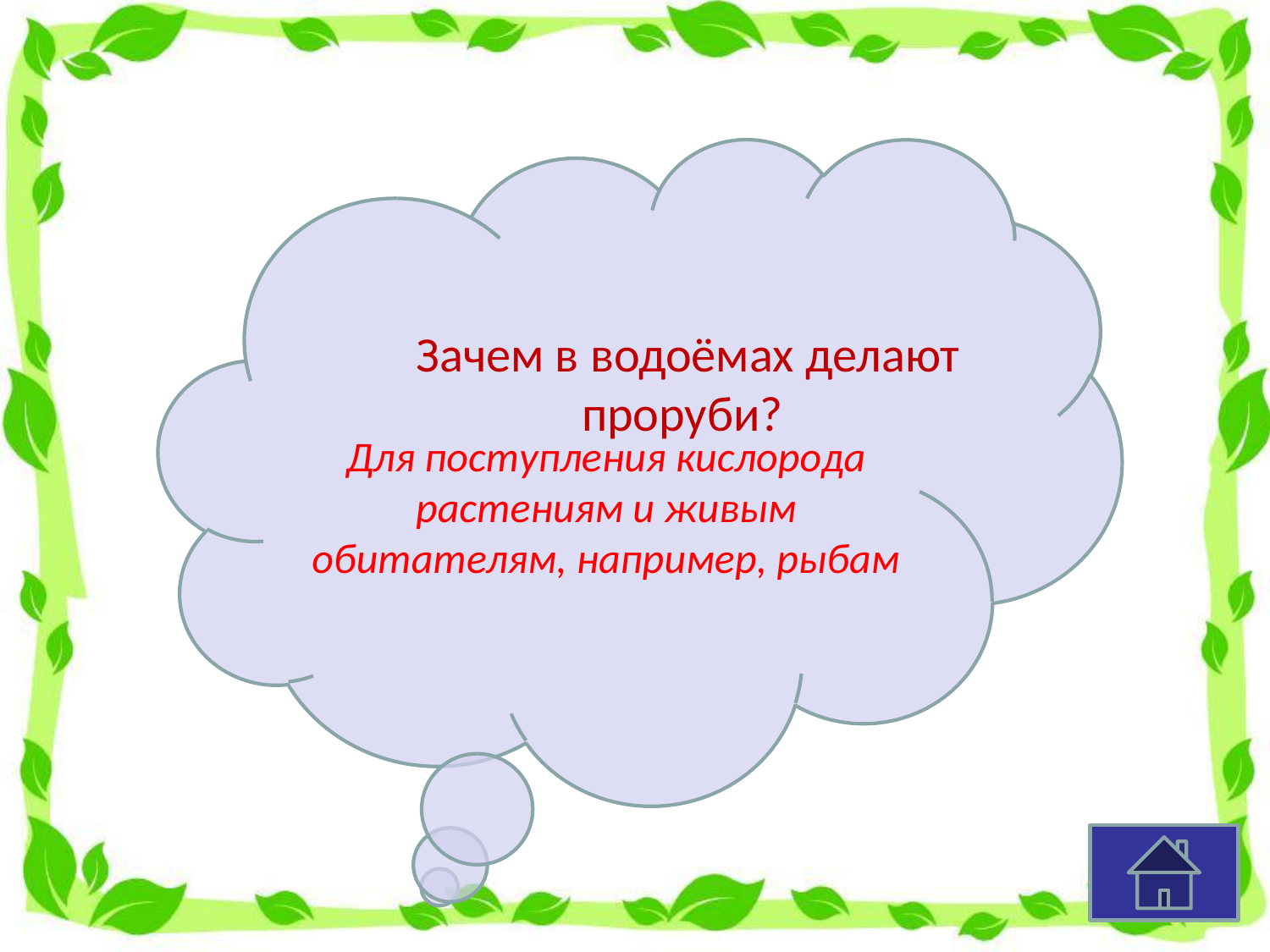

Для поступления кислорода растениям и живым обитателям, например, рыбам
Зачем в водоёмах делают проруби?